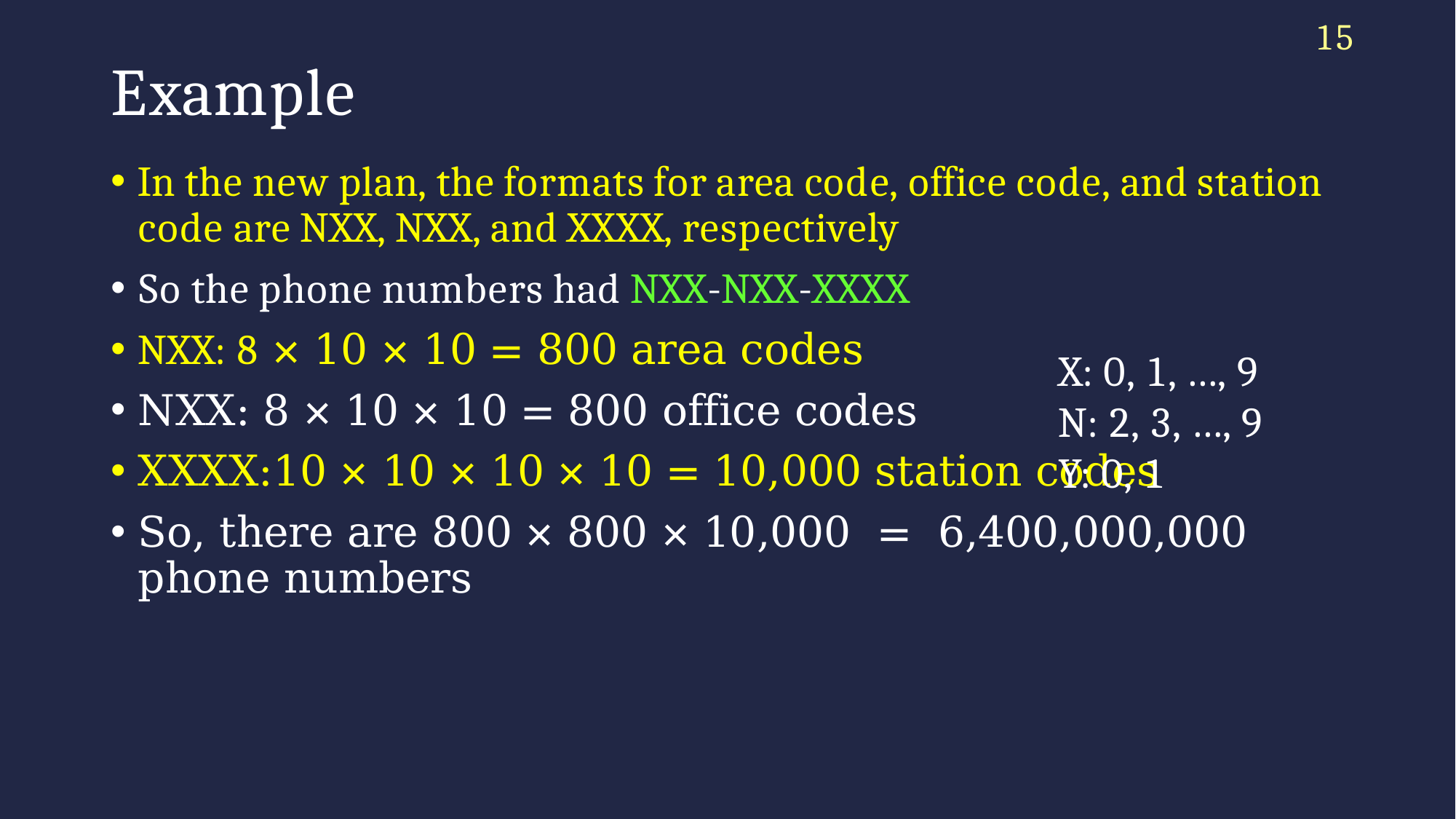

15
# Example
In the new plan, the formats for area code, office code, and station code are NXX, NXX, and XXXX, respectively
So the phone numbers had NXX-NXX-XXXX
NXX: 8 × 10 × 10 = 800 area codes
NXX: 8 × 10 × 10 = 800 office codes
XXXX:10 × 10 × 10 × 10 = 10,000 station codes
So, there are 800 × 800 × 10,000  =  6,400,000,000 phone numbers
X: 0, 1, …, 9
N: 2, 3, …, 9
Y: 0, 1